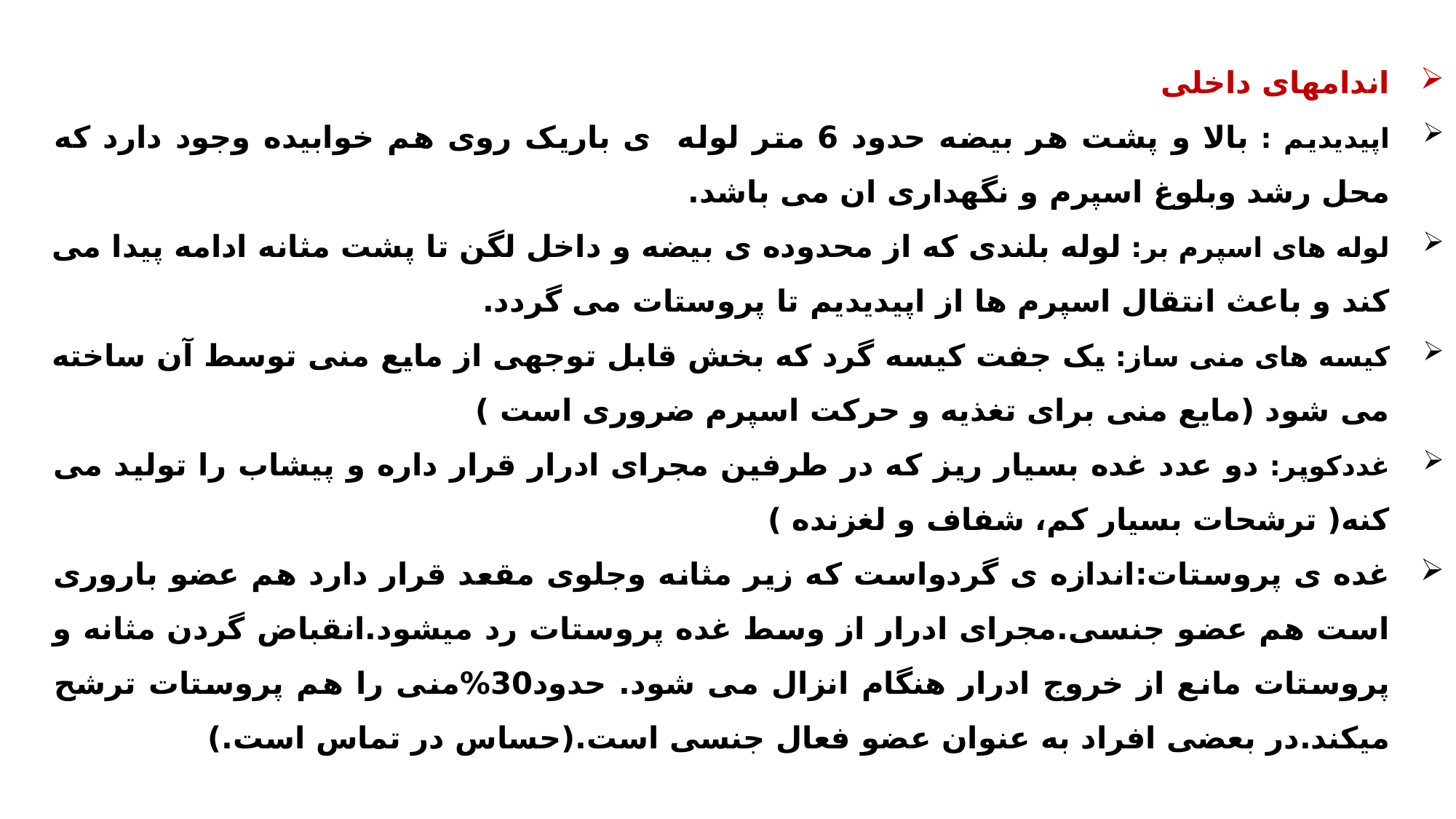

اندامهای داخلی
اپیدیدیم : بالا و پشت هر بیضه حدود 6 متر لوله  ی باریک روی هم خوابیده وجود دارد که محل رشد وبلوغ اسپرم و نگهداری ان می باشد.
لوله های اسپرم بر: لوله بلندی که از محدوده ی بیضه و داخل لگن تا پشت مثانه ادامه پیدا می کند و باعث انتقال اسپرم ها از اپیدیدیم تا پروستات می گردد.
کیسه های منی ساز: یک جفت کیسه گرد که بخش قابل توجهی از مایع منی توسط آن ساخته می شود (مایع منی برای تغذیه و حرکت اسپرم ضروری است )
غددکوپر: دو عدد غده بسیار ریز که در طرفین مجرای ادرار قرار داره و پیشاب را تولید می کنه( ترشحات بسیار کم، شفاف و لغزنده )
غده ی پروستات:اندازه ی گردواست که زیر مثانه وجلوی مقعد قرار دارد هم عضو باروری است هم عضو جنسی.مجرای ادرار از وسط غده پروستات رد میشود.انقباض گردن مثانه و پروستات مانع از خروج ادرار هنگام انزال می شود. حدود30%منی را هم پروستات ترشح میکند.در بعضی افراد به عنوان عضو فعال جنسی است.(حساس در تماس است.)
20